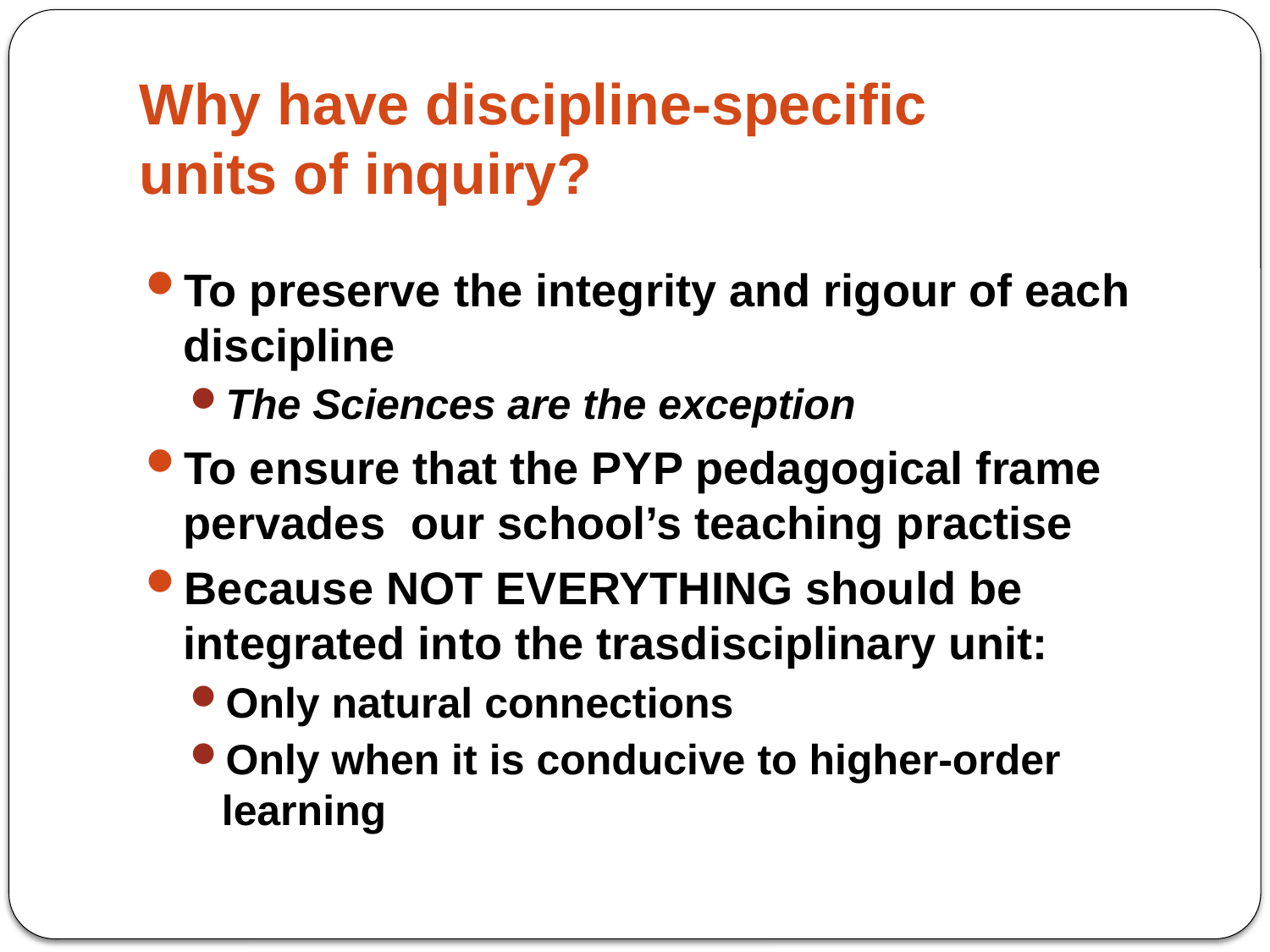

# Why have discipline-specific            units of inquiry?
To preserve the integrity and rigour of each discipline
The Sciences are the exception
To ensure that the PYP pedagogical frame pervades  our school’s teaching practise
Because NOT EVERYTHING should be integrated into the trasdisciplinary unit:
Only natural connections
Only when it is conducive to higher-order learning